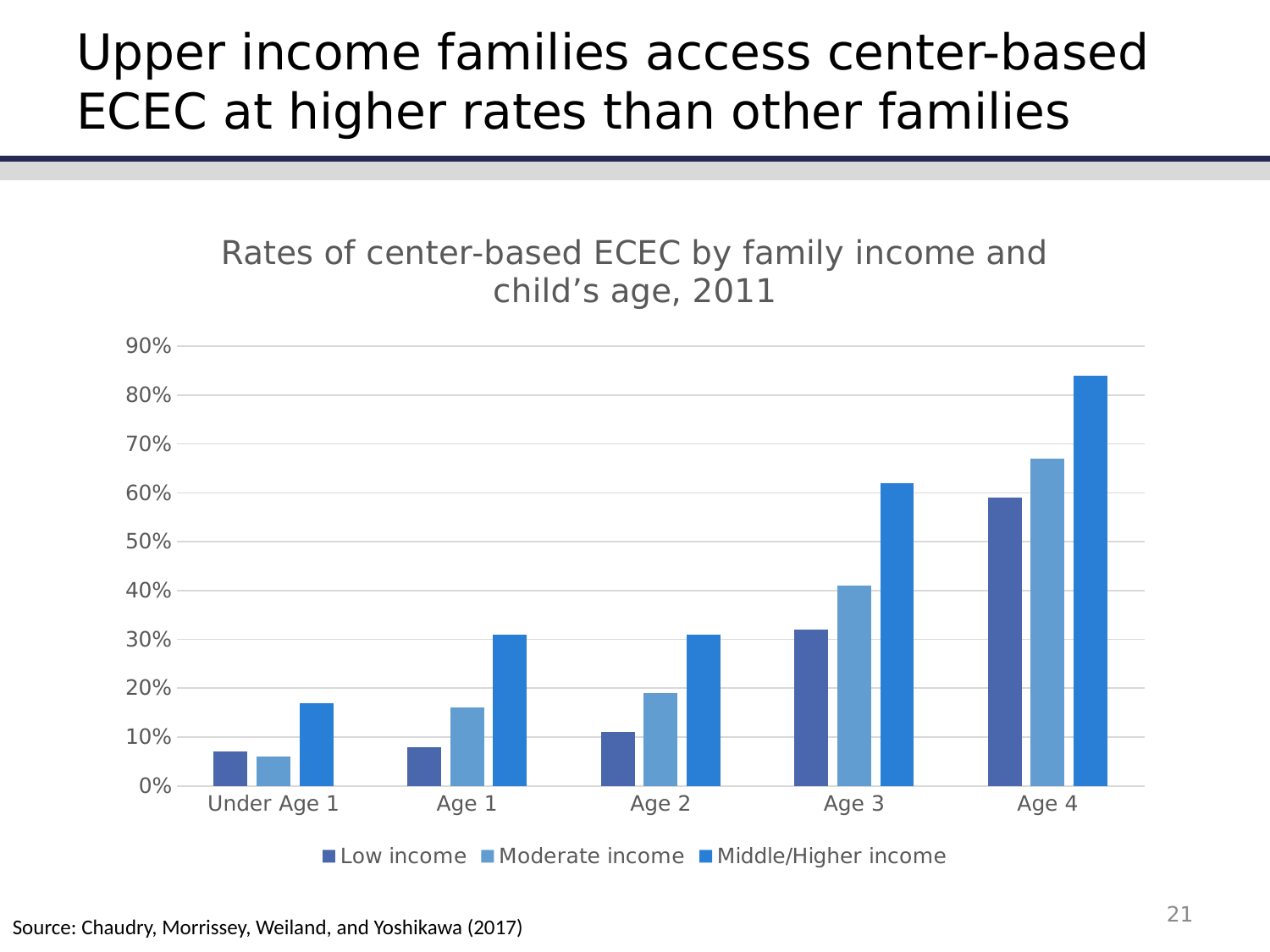

# Upper income families access center-based ECEC at higher rates than other families

### Chart: Rates of center-based ECEC by family income and child’s age, 2011

| Category | Low income | Moderate income | Middle/Higher income |
|---|---|---|---|
| Under Age 1 | 0.07 | 0.06 | 0.17 |
| Age 1 | 0.08 | 0.16 | 0.31 |
| Age 2 | 0.11 | 0.19 | 0.31 |
| Age 3 | 0.32 | 0.41 | 0.62 |
| Age 4 | 0.59 | 0.67 | 0.84 |
21
Source: Chaudry, Morrissey, Weiland, and Yoshikawa (2017)